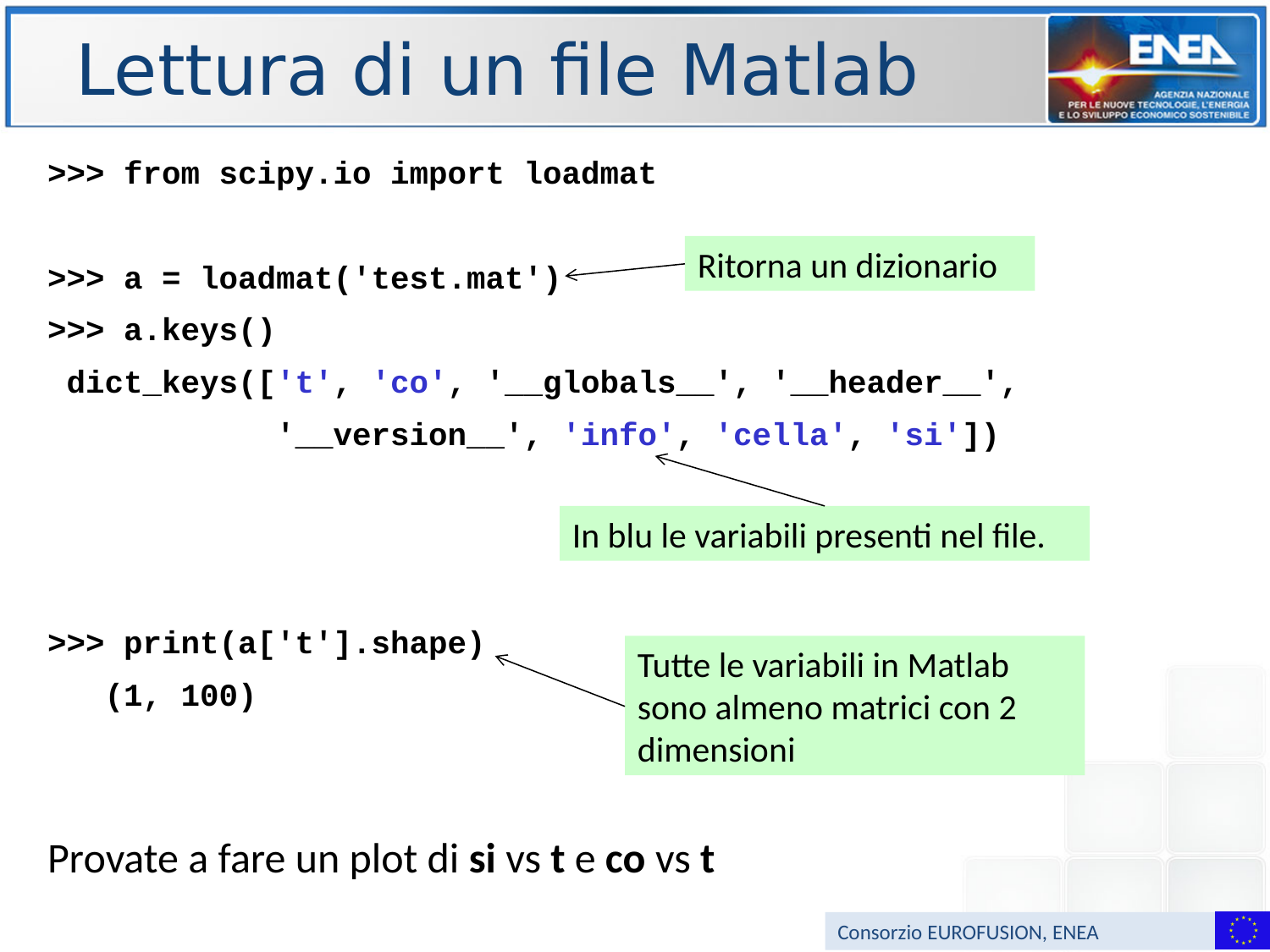

# Lettura di un file Matlab
>>> from scipy.io import loadmat

>>> a = loadmat('test.mat')
>>> a.keys()
 dict_keys(['t', 'co', '__globals__', '__header__',
            '__version__', 'info', 'cella', 'si'])

>>> print(a['t'].shape)
   (1, 100)

Provate a fare un plot di si vs t e co vs t
Ritorna un dizionario
In blu le variabili presenti nel file.
Tutte le variabili in Matlab sono almeno matrici con 2 dimensioni